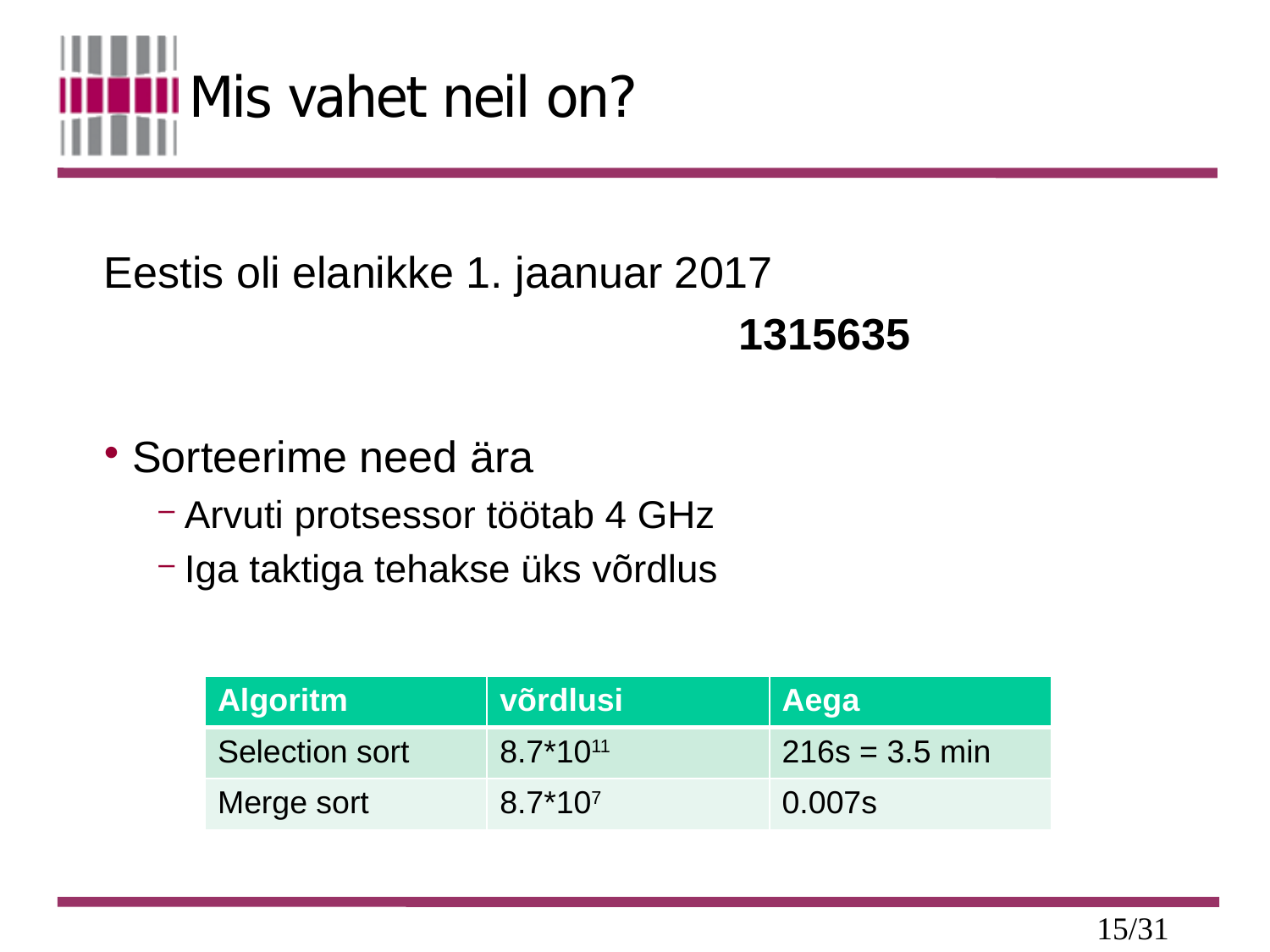

# Mis vahet neil on?

Eestis oli elanikke 1. jaanuar 2017
					1315635

Sorteerime need ära
Arvuti protsessor töötab 4 GHz
Iga taktiga tehakse üks võrdlus
| Algoritm | võrdlusi | Aega |
| --- | --- | --- |
| Selection sort | 8.7\*1011 | 216s = 3.5 min |
| Merge sort | 8.7\*107 | 0.007s |